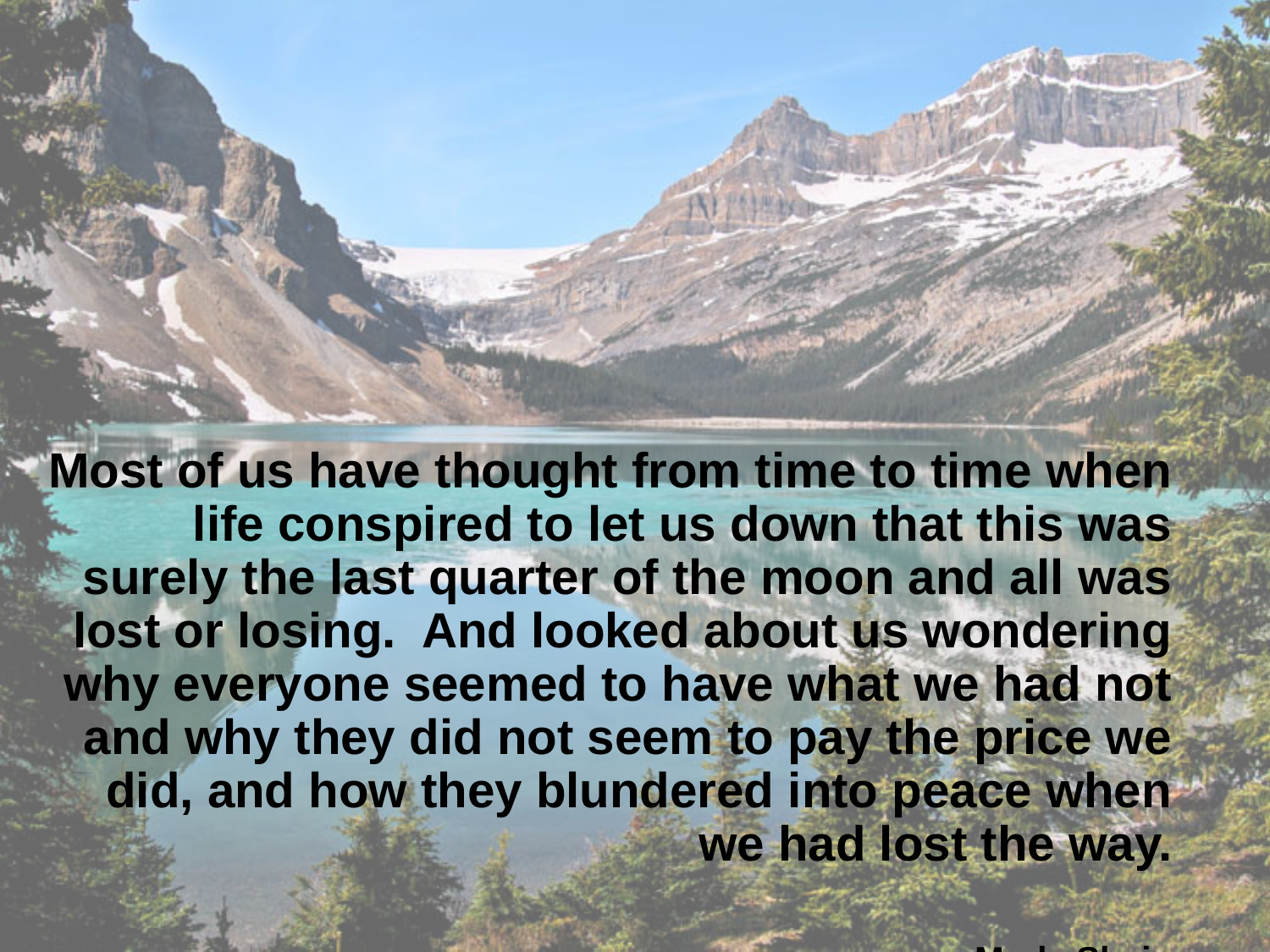

Most of us have thought from time to time when life conspired to let us down that this was surely the last quarter of the moon and all was lost or losing.  And looked about us wondering why everyone seemed to have what we had not and why they did not seem to pay the price we did, and how they blundered into peace when we had lost the way.

Merle Shain